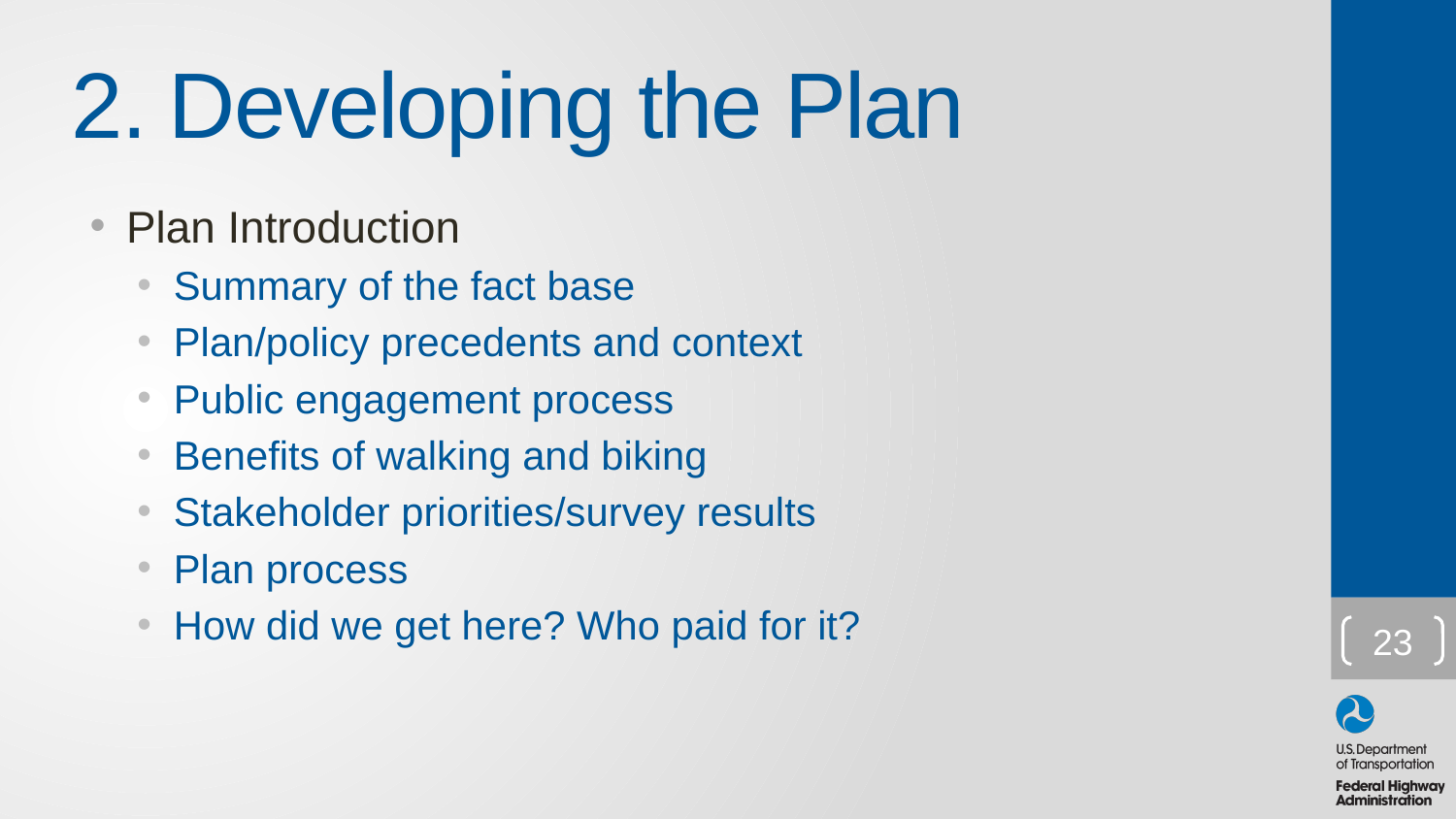

# 2. Developing the Plan
Plan Introduction
Summary of the fact base
Plan/policy precedents and context
Public engagement process
Benefits of walking and biking
Stakeholder priorities/survey results
Plan process
How did we get here? Who paid for it?
23